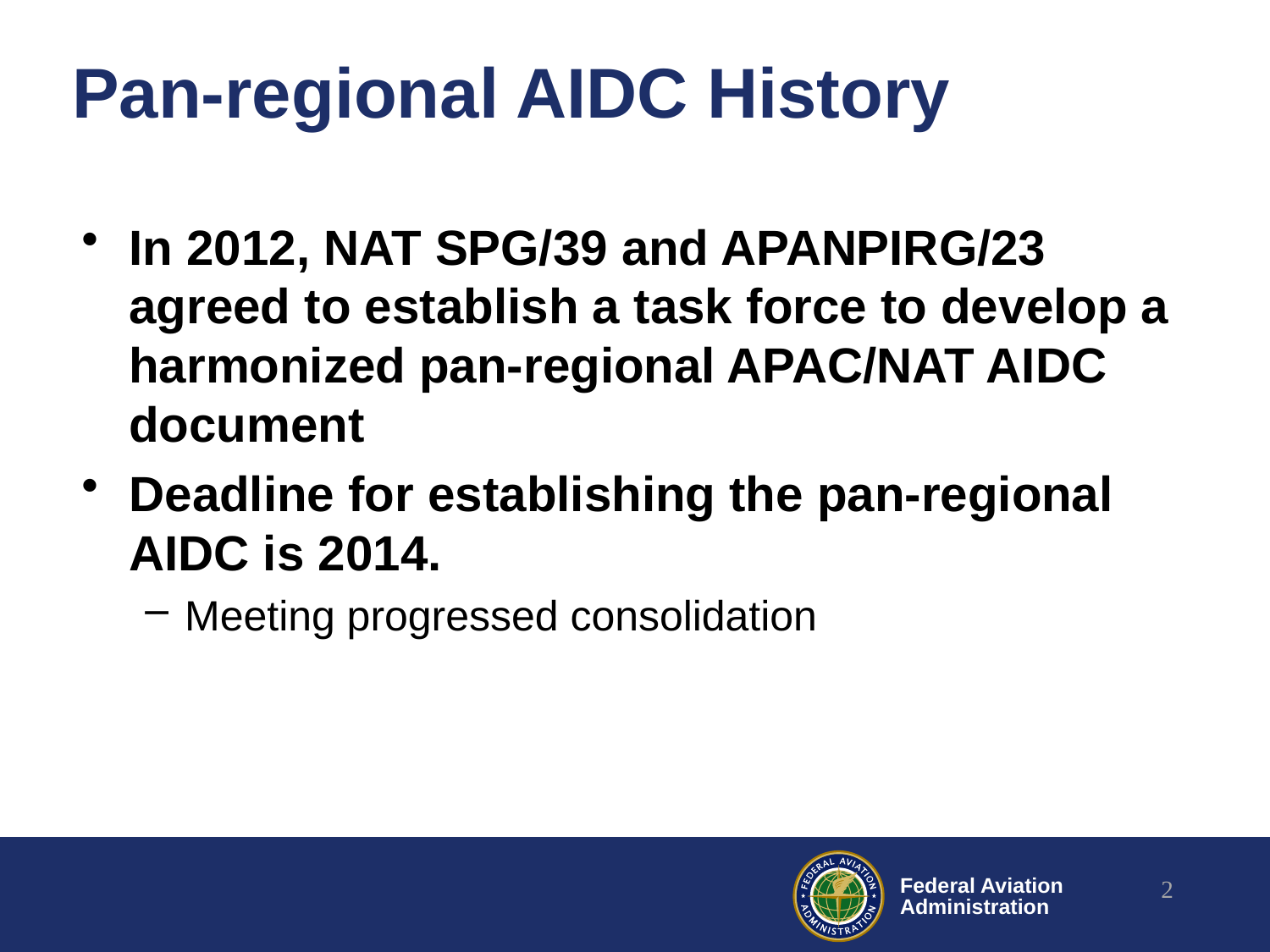

# Pan-regional AIDC History
In 2012, NAT SPG/39 and APANPIRG/23 agreed to establish a task force to develop a harmonized pan-regional APAC/NAT AIDC document
Deadline for establishing the pan-regional AIDC is 2014.
Meeting progressed consolidation
2